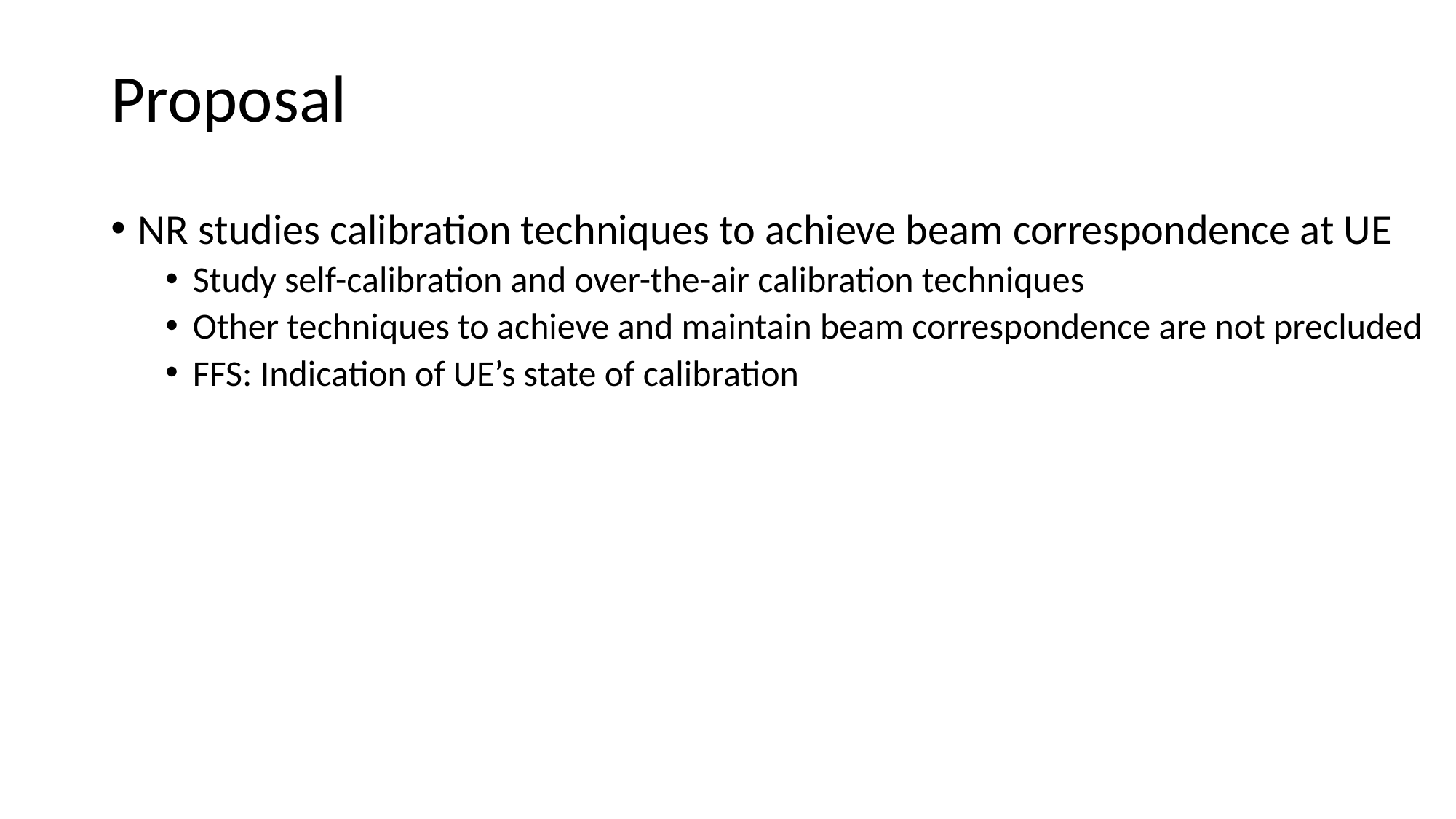

# Proposal
NR studies calibration techniques to achieve beam correspondence at UE
Study self-calibration and over-the-air calibration techniques
Other techniques to achieve and maintain beam correspondence are not precluded
FFS: Indication of UE’s state of calibration